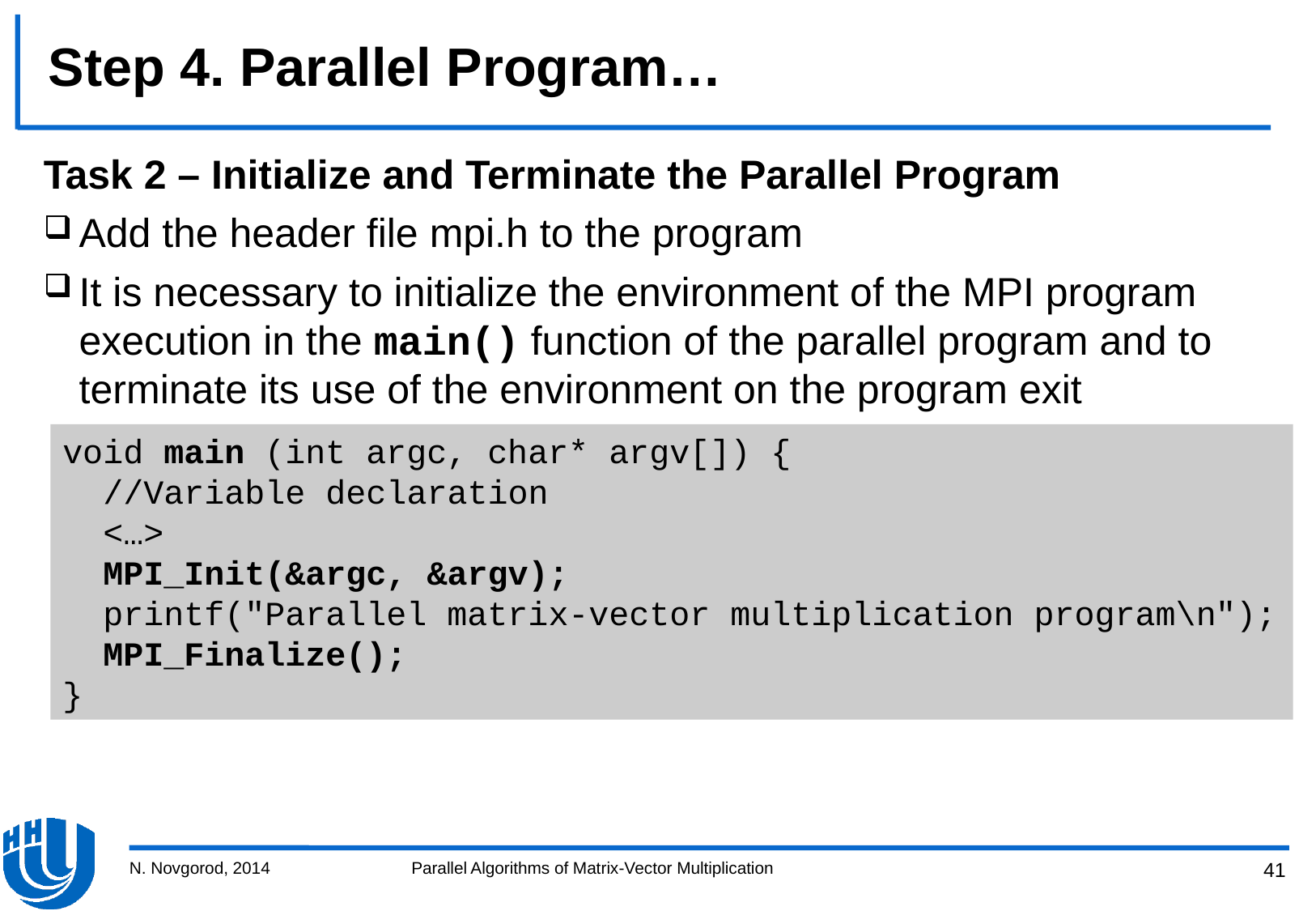

# Step 4. Parallel Program…
Task 2 – Initialize and Terminate the Parallel Program
Add the header file mpi.h to the program
It is necessary to initialize the environment of the MPI program execution in the main() function of the parallel program and to terminate its use of the environment on the program exit
void main (int argc, char* argv[]) {
  //Variable declaration
  <…>
  MPI_Init(&argc, &argv);
  printf("Parallel matrix-vector multiplication program\n");
  MPI_Finalize();
}
N. Novgorod, 2014
Parallel Algorithms of Matrix-Vector Multiplication
41